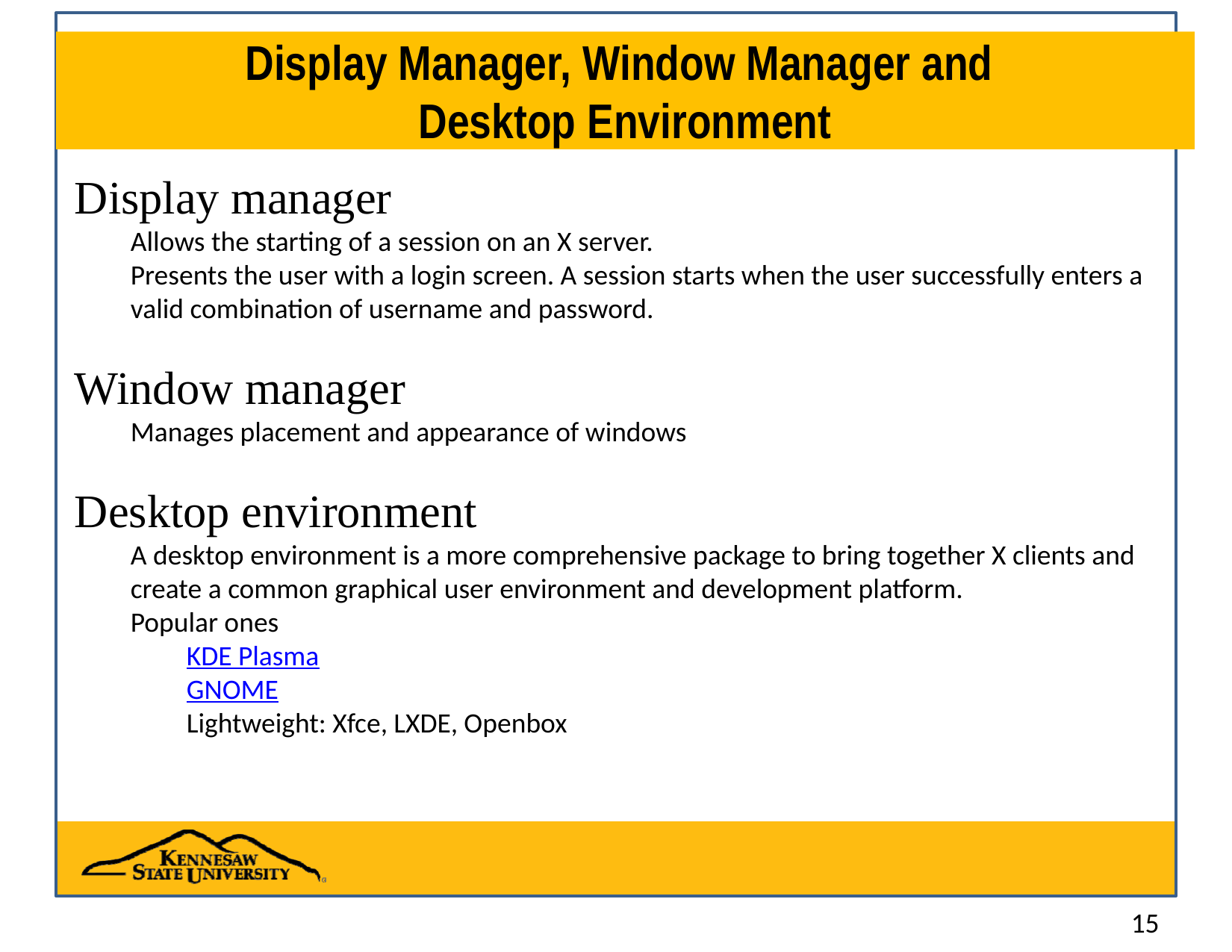

# Display Manager, Window Manager and Desktop Environment
Display manager
Allows the starting of a session on an X server.
Presents the user with a login screen. A session starts when the user successfully enters a valid combination of username and password.

Window manager
Manages placement and appearance of windows

Desktop environment
A desktop environment is a more comprehensive package to bring together X clients and create a common graphical user environment and development platform.
Popular ones
KDE Plasma
GNOME
Lightweight: Xfce, LXDE, Openbox